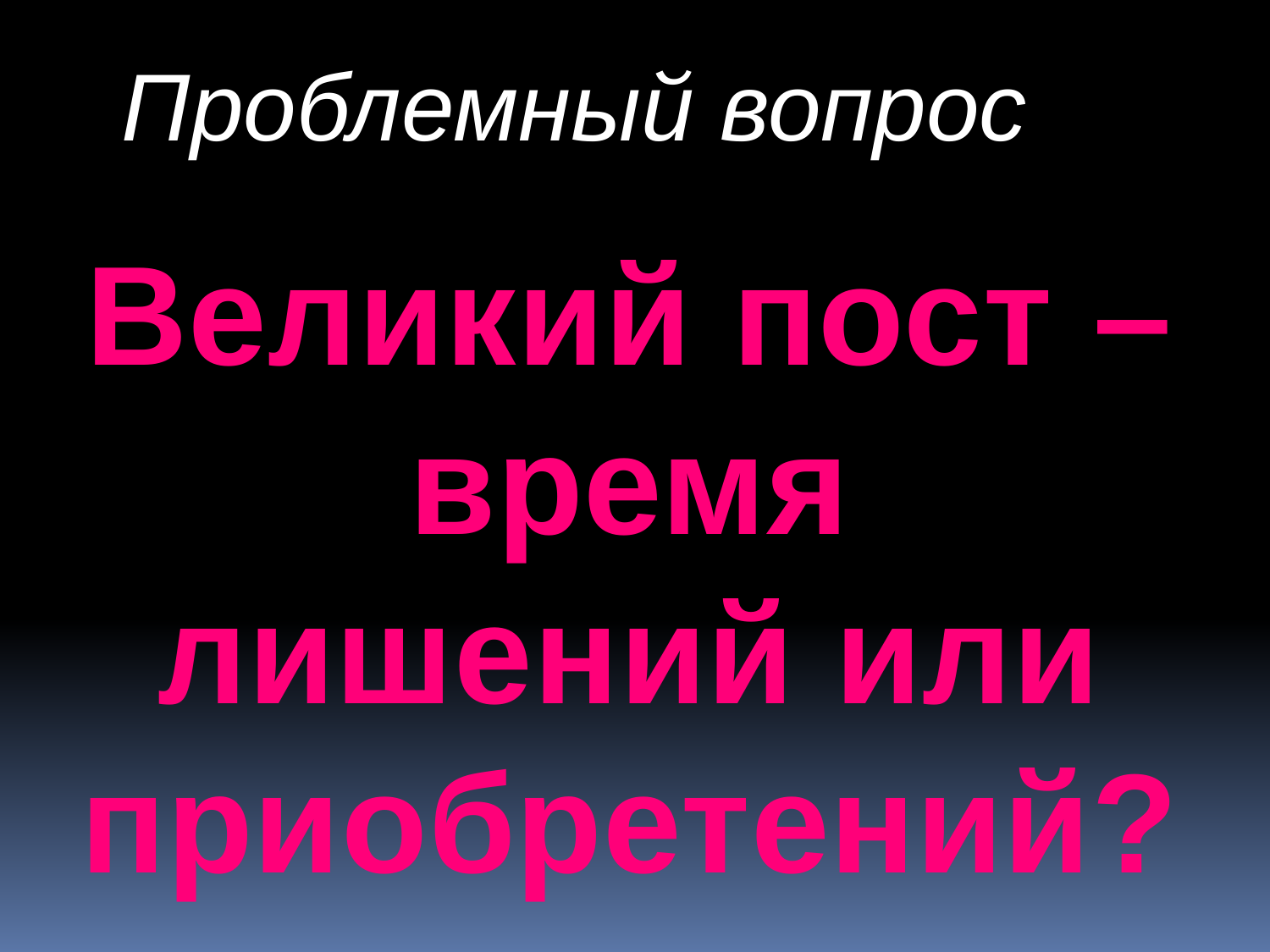

Проблемный вопрос
Великий пост – время лишений или приобретений?